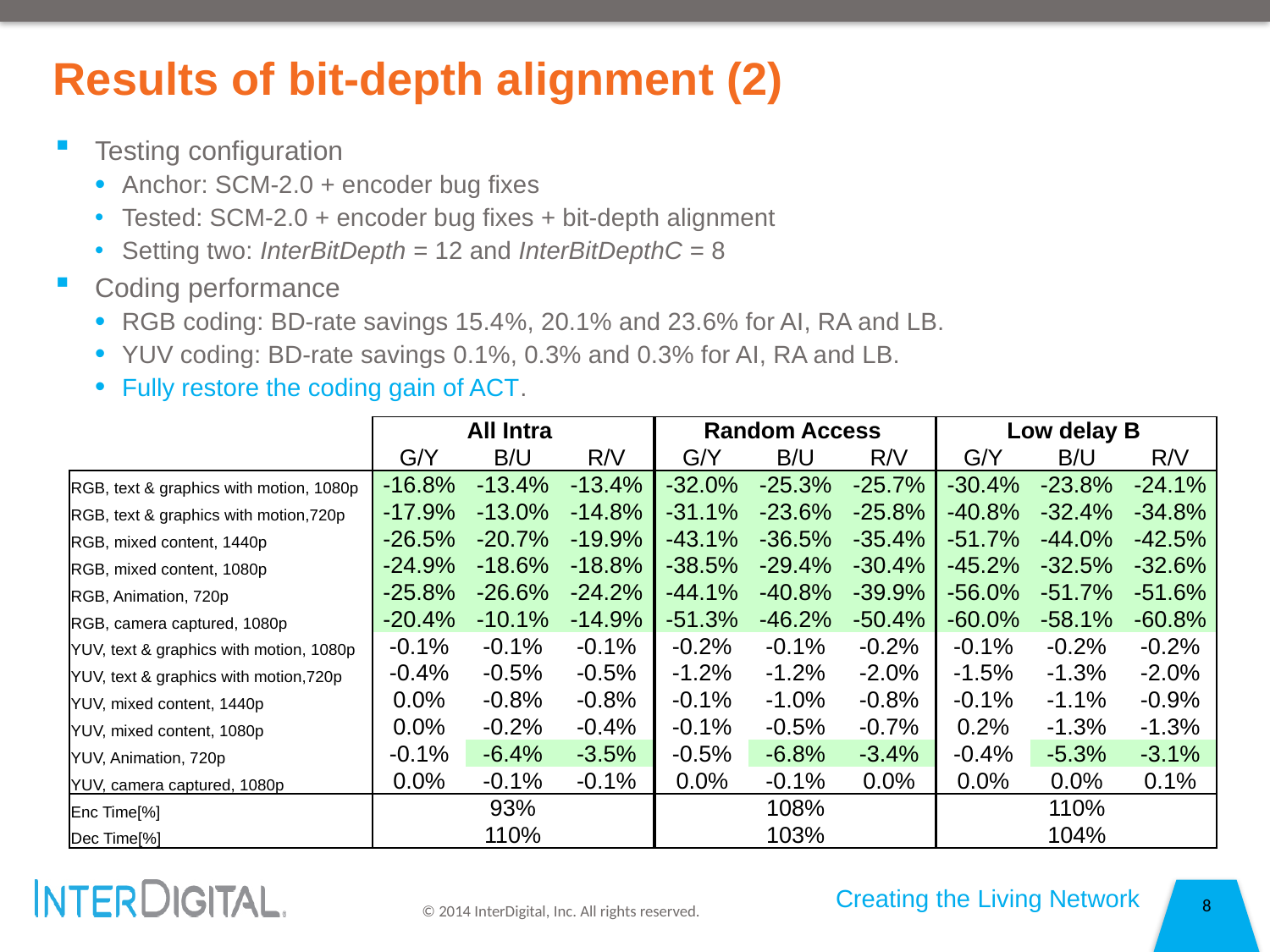

Results of bit-depth alignment (2)
Testing configuration
Anchor: SCM-2.0 + encoder bug fixes
Tested: SCM-2.0 + encoder bug fixes + bit-depth alignment
Setting two: InterBitDepth = 12 and InterBitDepthC = 8
Coding performance
RGB coding: BD-rate savings 15.4%, 20.1% and 23.6% for AI, RA and LB.
YUV coding: BD-rate savings 0.1%, 0.3% and 0.3% for AI, RA and LB.
Fully restore the coding gain of ACT.

|  | All Intra |  |  |
| --- | --- | --- | --- |
|  | G/Y | B/U | R/V |
| RGB, text & graphics with motion, 1080p | -16.8% | -13.4% | -13.4% |
| RGB, text & graphics with motion,720p | -17.9% | -13.0% | -14.8% |
| RGB, mixed content, 1440p | -26.5% | -20.7% | -19.9% |
| RGB, mixed content, 1080p | -24.9% | -18.6% | -18.8% |
| RGB, Animation, 720p | -25.8% | -26.6% | -24.2% |
| RGB, camera captured, 1080p | -20.4% | -10.1% | -14.9% |
| YUV, text & graphics with motion, 1080p | -0.1% | -0.1% | -0.1% |
| YUV, text & graphics with motion,720p | -0.4% | -0.5% | -0.5% |
| YUV, mixed content, 1440p | 0.0% | -0.8% | -0.8% |
| YUV, mixed content, 1080p | 0.0% | -0.2% | -0.4% |
| YUV, Animation, 720p | -0.1% | -6.4% | -3.5% |
| YUV, camera captured, 1080p | 0.0% | -0.1% | -0.1% |
| Enc Time[%] | 93% |  |  |
| Dec Time[%] | 110% |  |  |
| Random Access |  |  |
| --- | --- | --- |
| G/Y | B/U | R/V |
| -32.0% | -25.3% | -25.7% |
| -31.1% | -23.6% | -25.8% |
| -43.1% | -36.5% | -35.4% |
| -38.5% | -29.4% | -30.4% |
| -44.1% | -40.8% | -39.9% |
| -51.3% | -46.2% | -50.4% |
| -0.2% | -0.1% | -0.2% |
| -1.2% | -1.2% | -2.0% |
| -0.1% | -1.0% | -0.8% |
| -0.1% | -0.5% | -0.7% |
| -0.5% | -6.8% | -3.4% |
| 0.0% | -0.1% | 0.0% |
| 108% |  |  |
| 103% |  |  |
| Low delay B |  |  |
| --- | --- | --- |
| G/Y | B/U | R/V |
| -30.4% | -23.8% | -24.1% |
| -40.8% | -32.4% | -34.8% |
| -51.7% | -44.0% | -42.5% |
| -45.2% | -32.5% | -32.6% |
| -56.0% | -51.7% | -51.6% |
| -60.0% | -58.1% | -60.8% |
| -0.1% | -0.2% | -0.2% |
| -1.5% | -1.3% | -2.0% |
| -0.1% | -1.1% | -0.9% |
| 0.2% | -1.3% | -1.3% |
| -0.4% | -5.3% | -3.1% |
| 0.0% | 0.0% | 0.1% |
| 110% |  |  |
| 104% |  |  |